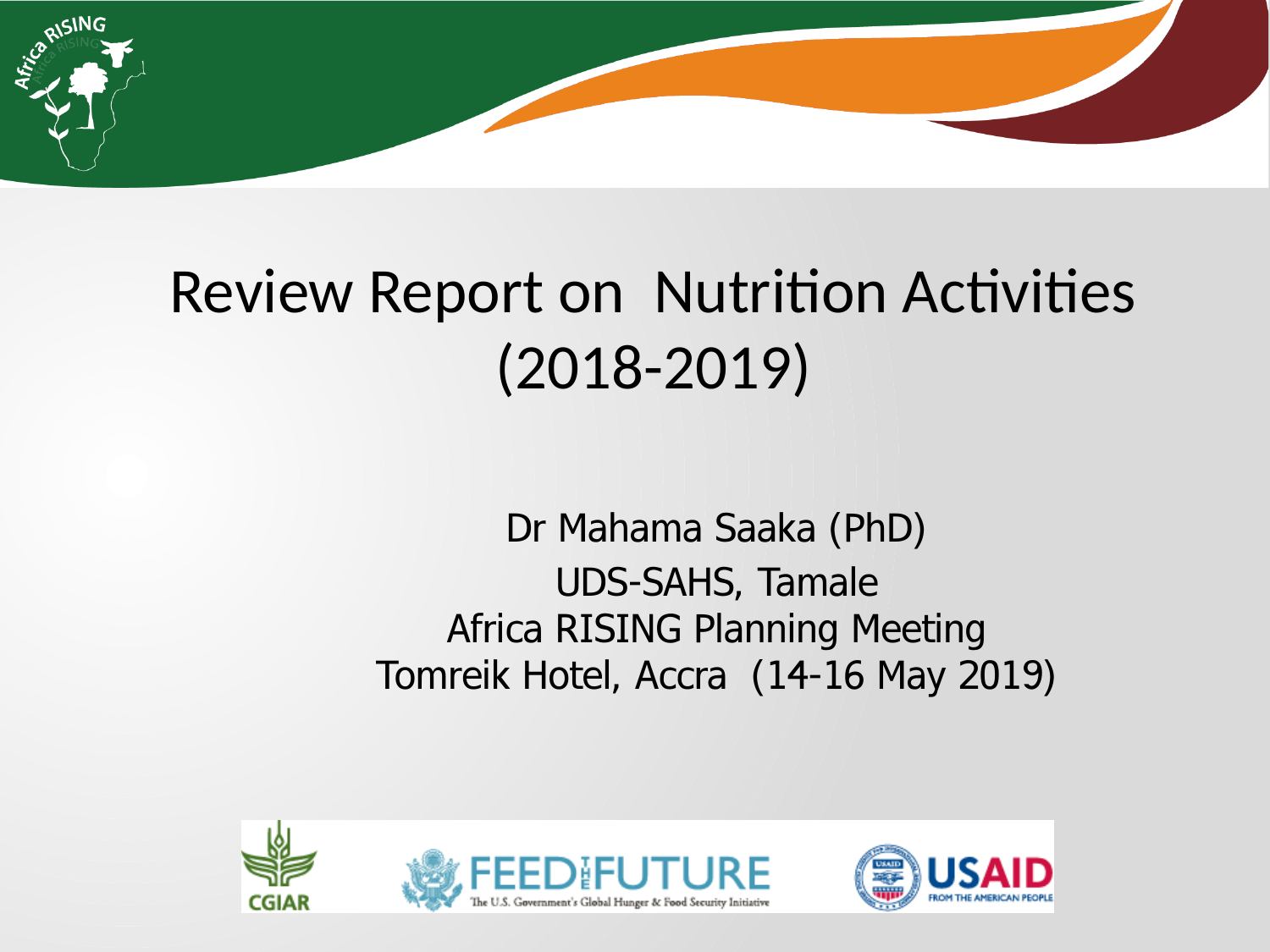

Review Report on  Nutrition Activities (2018-2019)
Dr Mahama Saaka (PhD)
UDS-SAHS, Tamale
Africa RISING Planning Meeting
Tomreik Hotel, Accra  (14-16 May 2019)